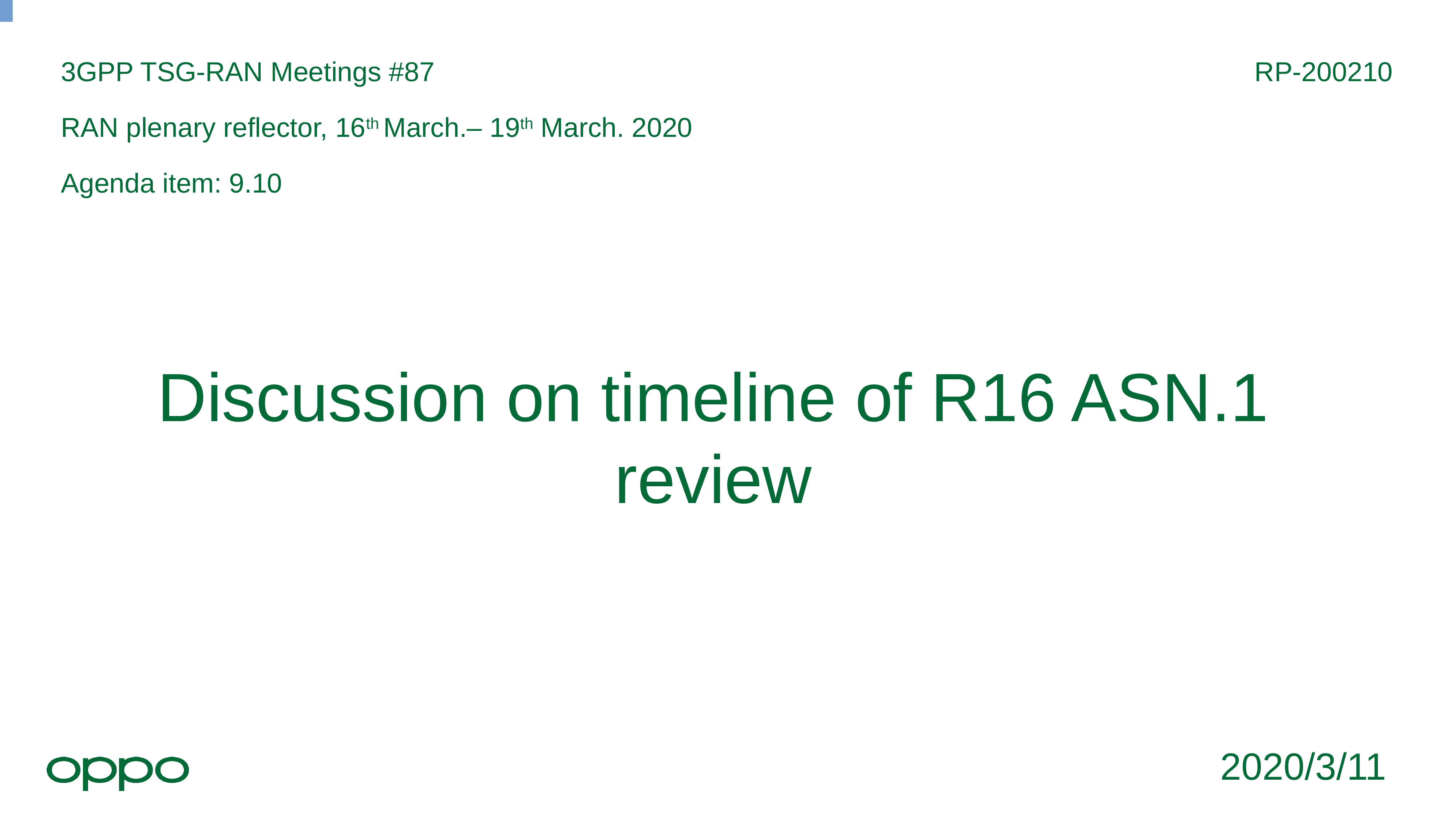

3GPP TSG-RAN Meetings #87	                                                                                                          RP-200210
RAN plenary reflector, 16th March.– 19th March. 2020
Agenda item: 9.10
# Discussion on timeline of R16 ASN.1 review